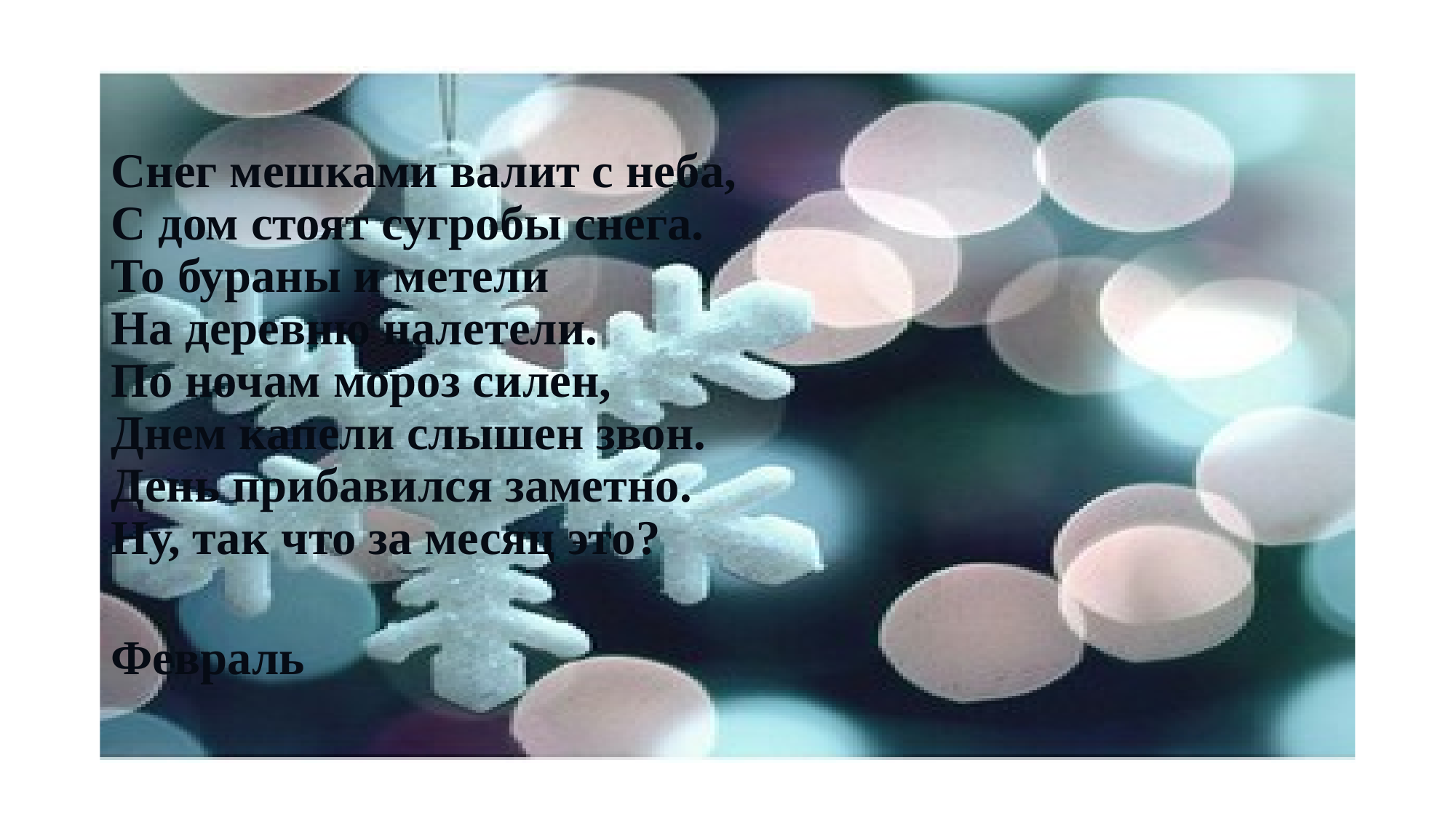

Снег мешками валит с неба,
С дом стоят сугробы снега.
То бураны и метели
На деревню налетели.
По ночам мороз силен,
Днем капели слышен звон.
День прибавился заметно.
Ну, так что за месяц это?
Февраль